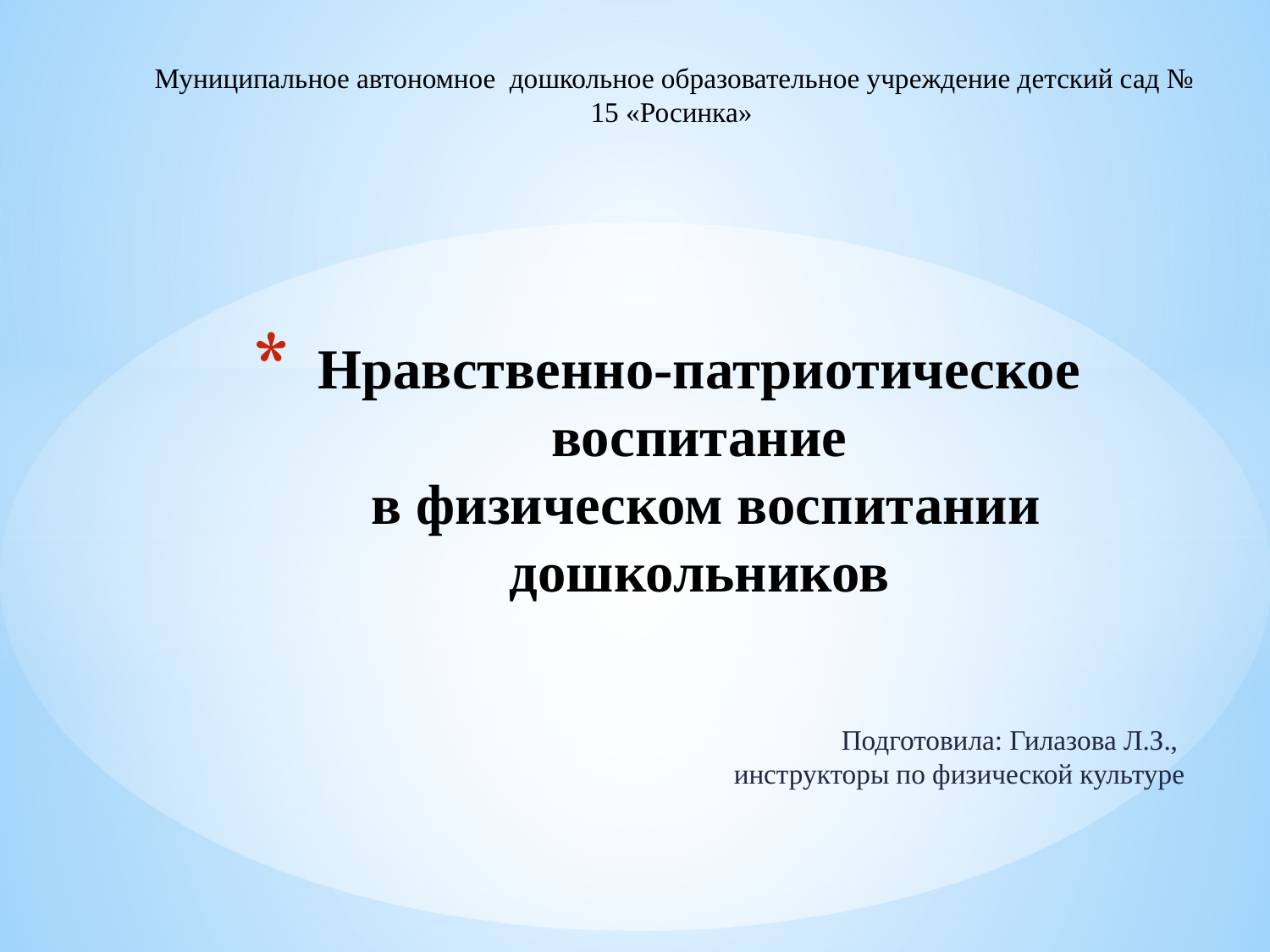

Муниципальное автономное  дошкольное образовательное учреждение детский сад № 15 «Росинка»
# Нравственно-патриотическое воспитание в физическом воспитании дошкольников
Подготовила: Гилазова Л.З.,
 инструкторы по физической культуре